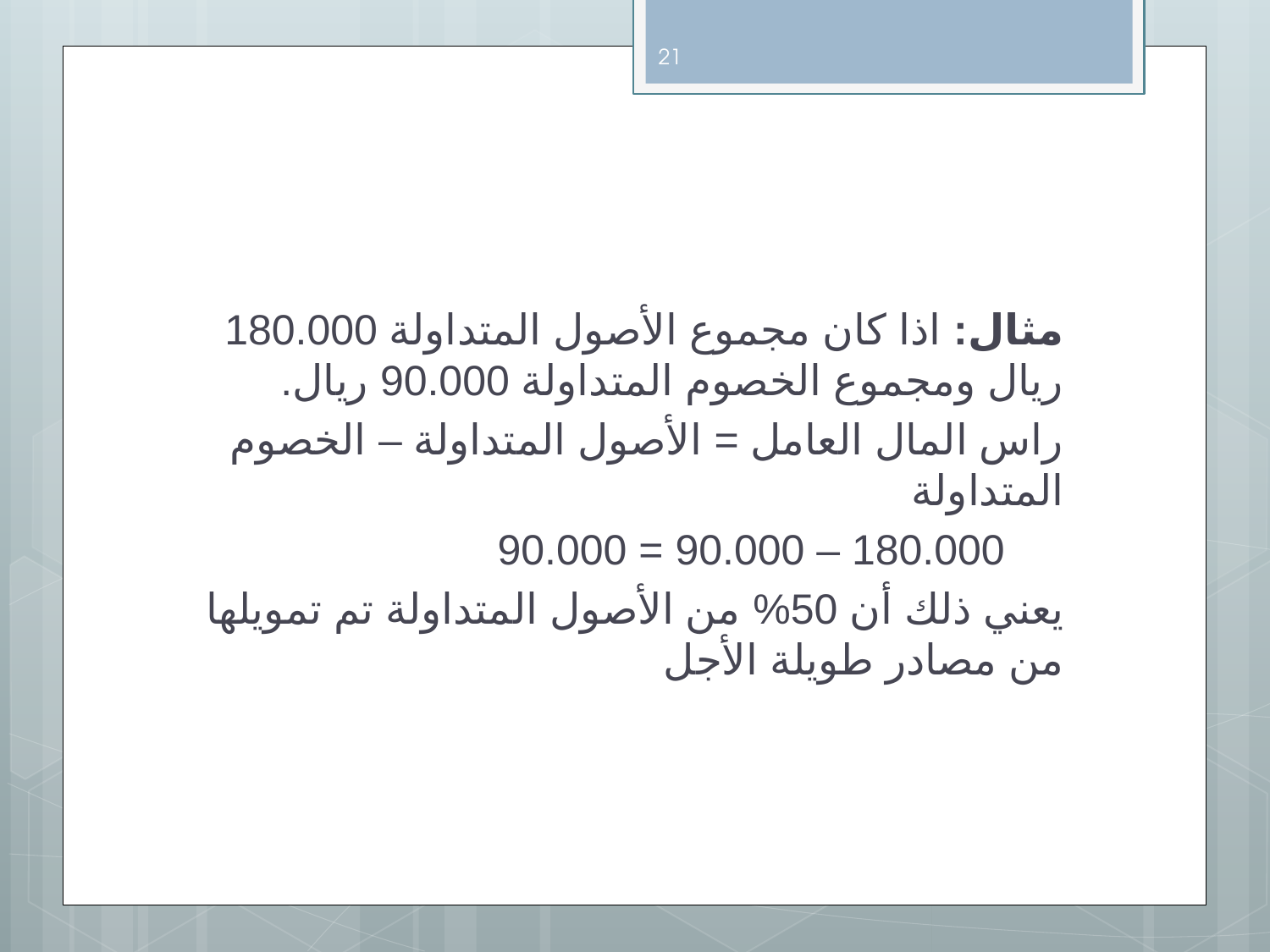

21
مثال: اذا كان مجموع الأصول المتداولة 180.000 ريال ومجموع الخصوم المتداولة 90.000 ريال.
راس المال العامل = الأصول المتداولة – الخصوم المتداولة
     180.000 – 90.000 = 90.000
يعني ذلك أن 50% من الأصول المتداولة تم تمويلها من مصادر طويلة الأجل